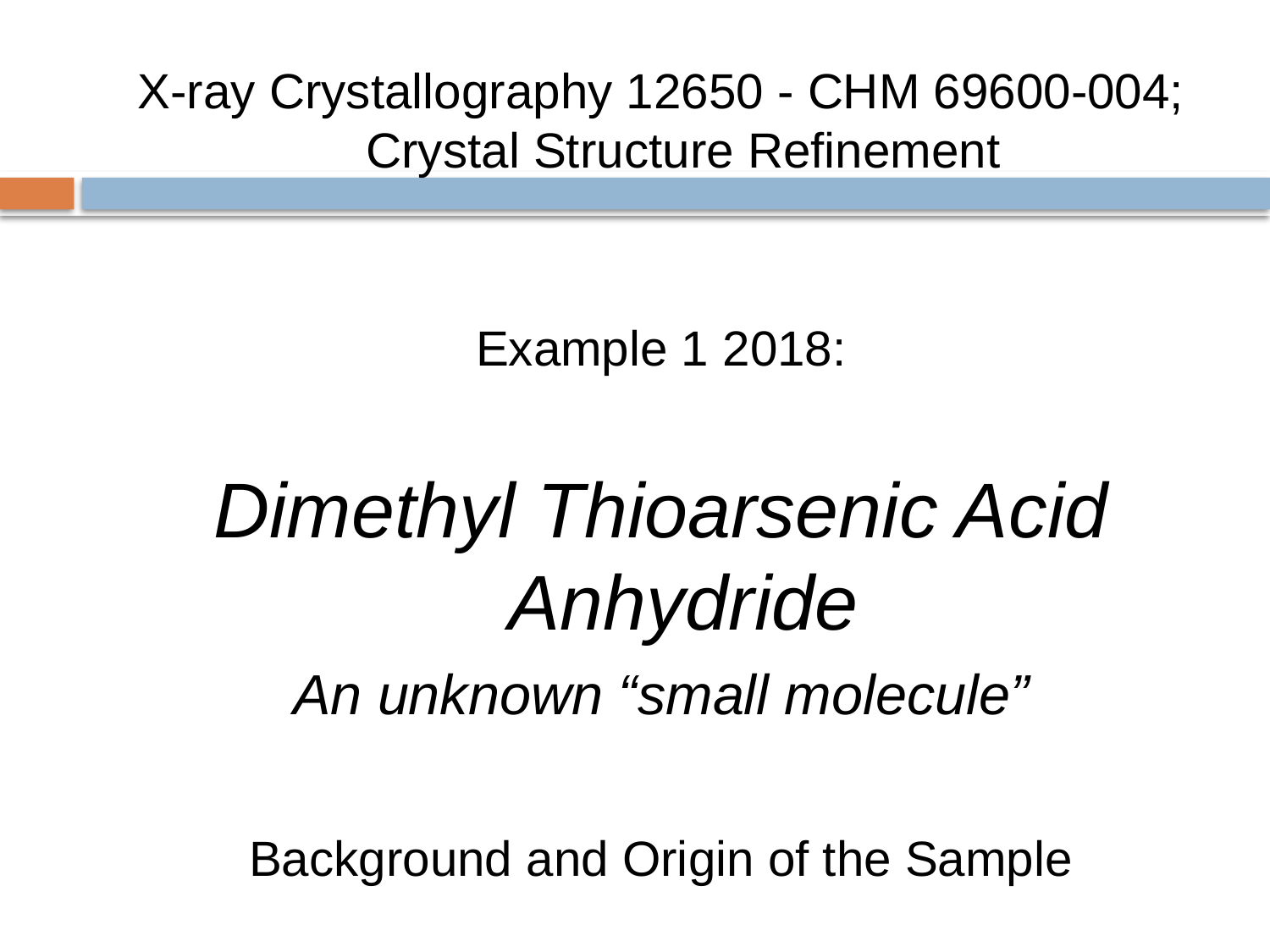

X-ray Crystallography 12650 - CHM 69600-004; Crystal Structure Refinement

Example 1 2018:

Dimethyl Thioarsenic Acid Anhydride
An unknown “small molecule”

Background and Origin of the Sample